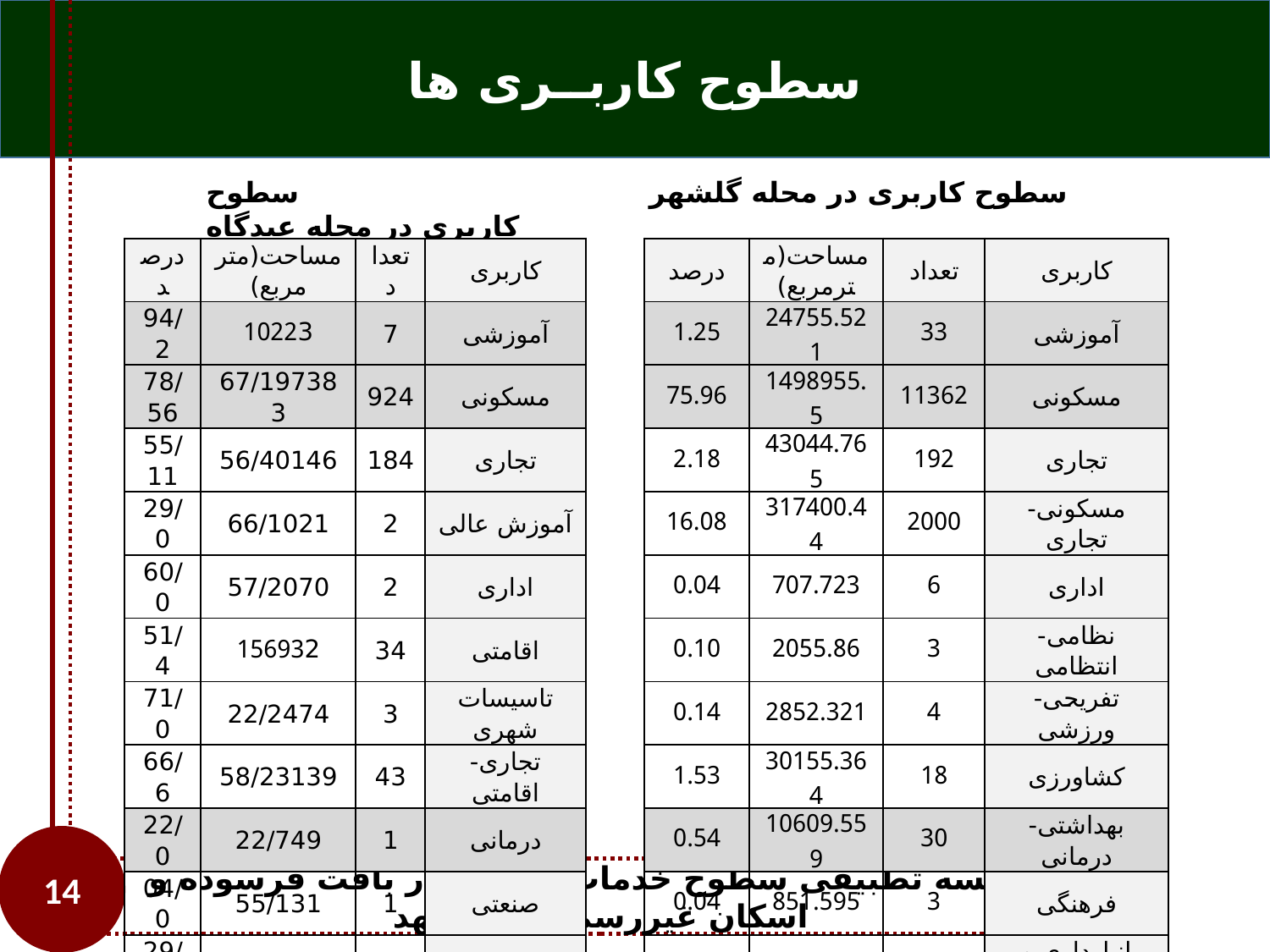

سطوح کاربــری ها
سطوح کاربری در محله گلشهر                                    سطوح کاربری در محله عیدگاه

| درصد | مساحت(مترمربع) | تعداد | کاربری |  | درصد | مساحت(مترمربع) | تعداد | کاربری |
| --- | --- | --- | --- | --- | --- | --- | --- | --- |
| 94/2 | 10223 | 7 | آموزشی |  | 1.25 | 24755.521 | 33 | آموزشی |
| 78/56 | 67/197383 | 924 | مسکونی |  | 75.96 | 1498955.5 | 11362 | مسکونی |
| 55/11 | 56/40146 | 184 | تجاری |  | 2.18 | 43044.765 | 192 | تجاری |
| 29/0 | 66/1021 | 2 | آموزش عالی |  | 16.08 | 317400.44 | 2000 | مسکونی- تجاری |
| 60/0 | 57/2070 | 2 | اداری |  | 0.04 | 707.723 | 6 | اداری |
| 51/4 | 156932 | 34 | اقامتی |  | 0.10 | 2055.86 | 3 | نظامی- انتظامی |
| 71/0 | 22/2474 | 3 | تاسیسات شهری |  | 0.14 | 2852.321 | 4 | تفریحی- ورزشی |
| 66/6 | 58/23139 | 43 | تجاری- اقامتی |  | 1.53 | 30155.364 | 18 | کشاورزی |
| 22/0 | 22/749 | 1 | درمانی |  | 0.54 | 10609.559 | 30 | بهداشتی- درمانی |
| 04/0 | 55/131 | 1 | صنعتی |  | 0.04 | 851.595 | 3 | فرهنگی |
| 29/0 | 62/1001 | 3 | فرهنگی |  | 0.31 | 6180.342 | 6 | انبارداری و تاسیسات |
| 76/4 | 9/165356 | 4 | فضای سبز |  | 0.07 | 1466.486 | 2 | فضای سبز |
| 46/2 | 26/8551 | 26 | مذهبی |  | 0.28 | 5589.419 | 15 | مذهبی |
| 31/7 | 37/25426 | 132 | مسکونی- تجاری |  | 1.46 | 28848.729 | 1 | صتعتی |
| 17/0 | 35/582 | 1 | ورزشی |  | 100.00 | 1973473.6 | 13675 | مجموع |
| 100 | 29/347617 | 1368 | مجموع |  |  |  |  |  |

مقایسه تطبیقی سطوح خدمات رسانی در بافت فرسوده و اسکان غیررسمی در مشهد
14